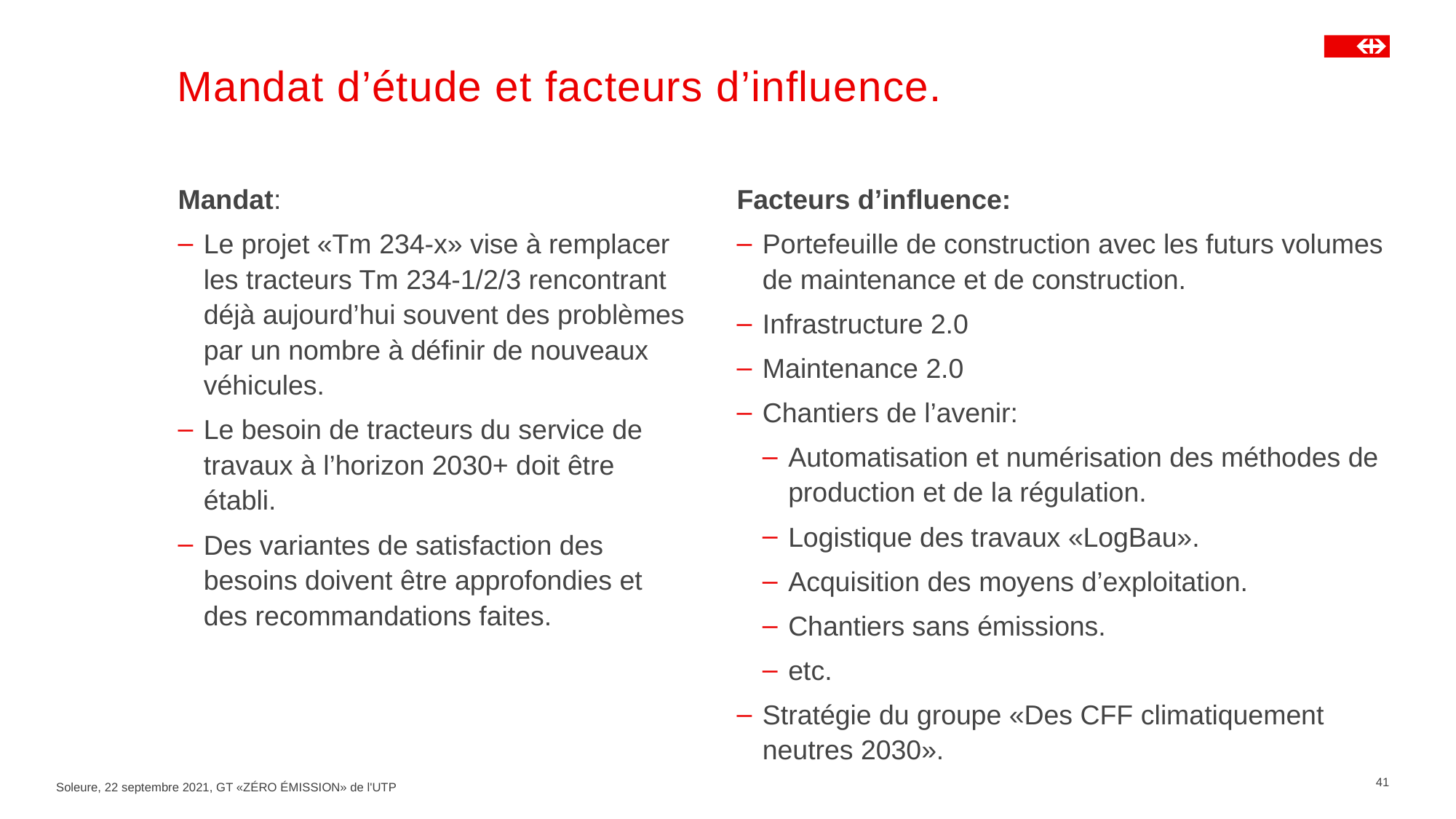

# Mandat d’étude et facteurs d’influence.
Facteurs d’influence:
Portefeuille de construction avec les futurs volumes de maintenance et de construction.
Infrastructure 2.0
Maintenance 2.0
Chantiers de l’avenir:
Automatisation et numérisation des méthodes de production et de la régulation.
Logistique des travaux «LogBau».
Acquisition des moyens d’exploitation.
Chantiers sans émissions.
etc.
Stratégie du groupe «Des CFF climatiquement neutres 2030».
Mandat:
Le projet «Tm 234-x» vise à remplacer les tracteurs Tm 234-1/2/3 rencontrant déjà aujourd’hui souvent des problèmes par un nombre à définir de nouveaux véhicules.
Le besoin de tracteurs du service de travaux à l’horizon 2030+ doit être établi.
Des variantes de satisfaction des besoins doivent être approfondies et des recommandations faites.
Soleure, 22 septembre 2021, GT «ZÉRO ÉMISSION» de l'UTP
41